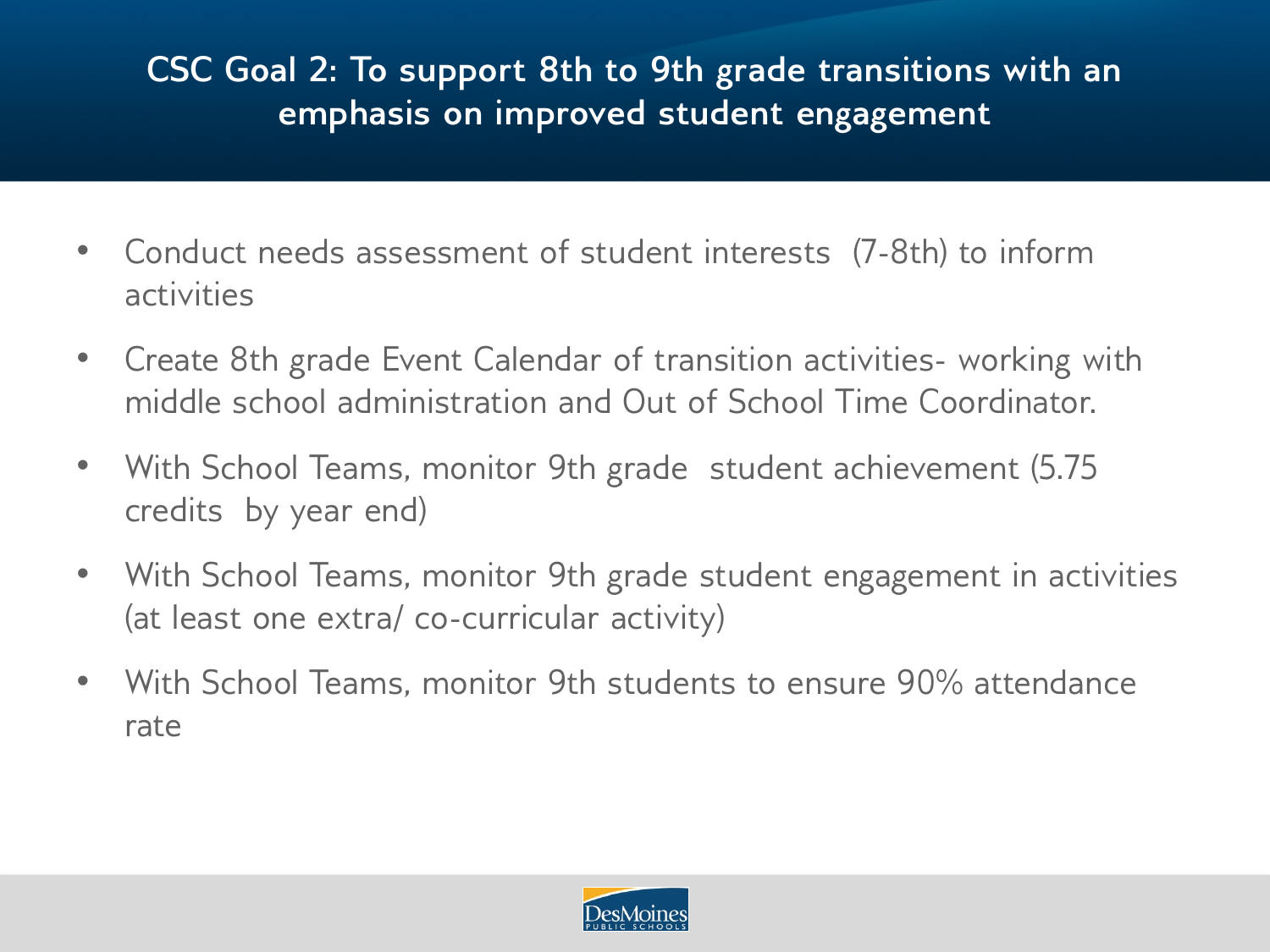

# CSC Goal 2: To support 8th to 9th grade transitions with an emphasis on improved student engagement
Conduct needs assessment of student interests  (7-8th) to inform activities
Create 8th grade Event Calendar of transition activities- working with middle school administration and Out of School Time Coordinator.
With School Teams, monitor 9th grade  student achievement (5.75 credits  by year end)
With School Teams, monitor 9th grade student engagement in activities (at least one extra/ co-curricular activity)
With School Teams, monitor 9th students to ensure 90% attendance rate